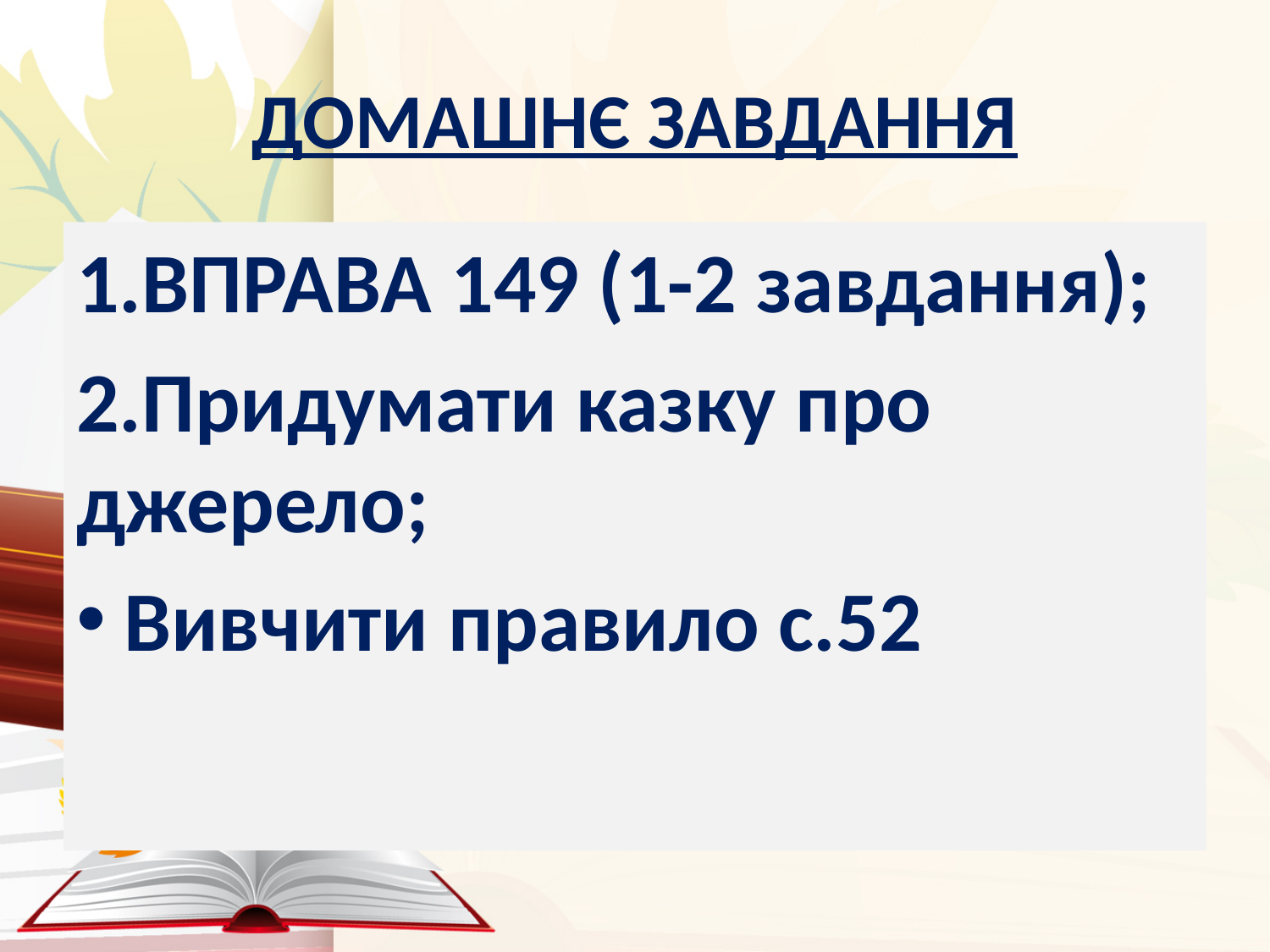

# ДОМАШНЄ ЗАВДАННЯ
1.ВПРАВА 149 (1-2 завдання);
2.Придумати казку про джерело;
Вивчити правило с.52